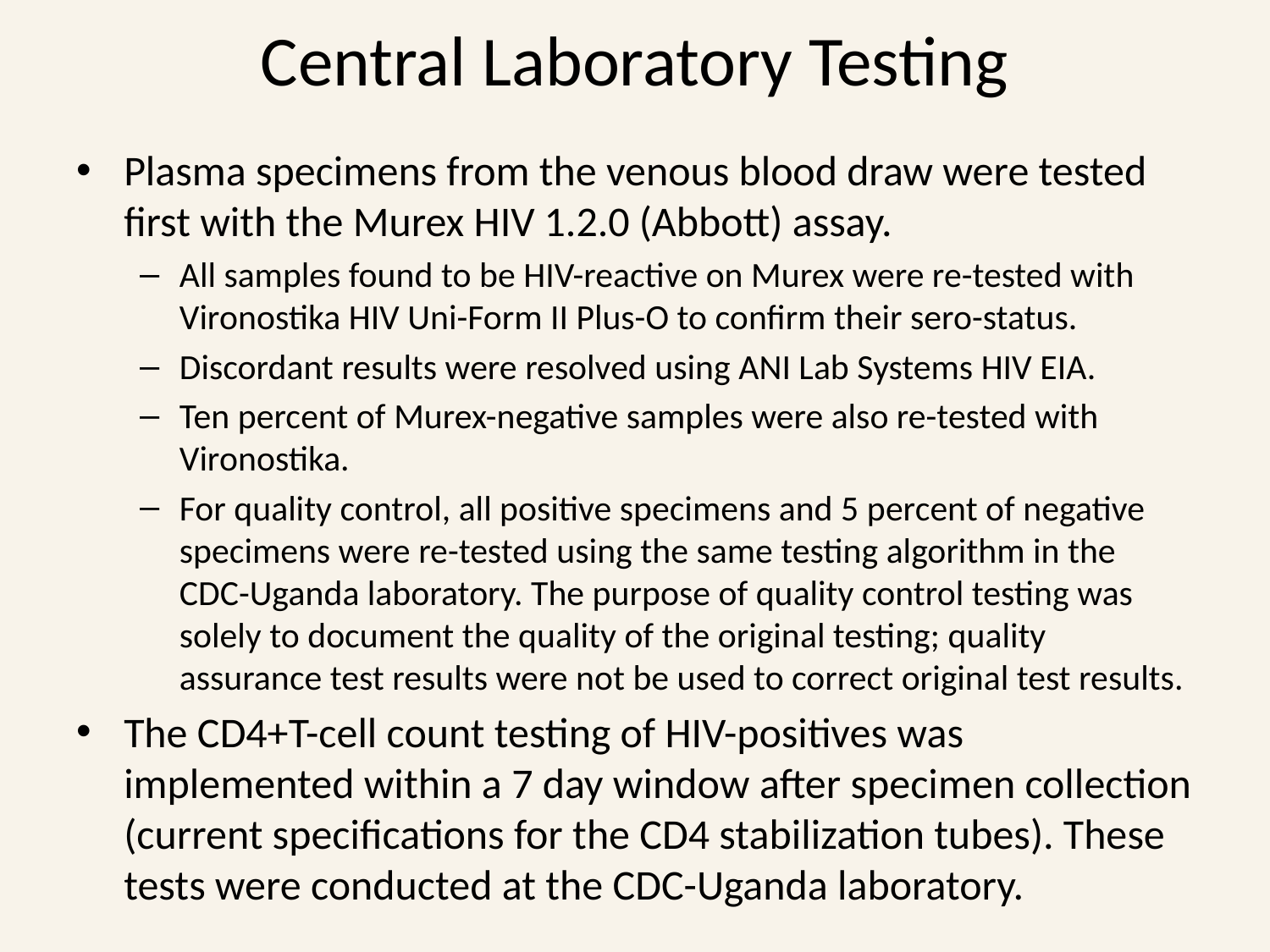

# Central Laboratory Testing
Plasma specimens from the venous blood draw were tested first with the Murex HIV 1.2.0 (Abbott) assay.
All samples found to be HIV-reactive on Murex were re-tested with Vironostika HIV Uni-Form II Plus-O to confirm their sero-status.
Discordant results were resolved using ANI Lab Systems HIV EIA.
Ten percent of Murex-negative samples were also re-tested with Vironostika.
For quality control, all positive specimens and 5 percent of negative specimens were re-tested using the same testing algorithm in the CDC-Uganda laboratory. The purpose of quality control testing was solely to document the quality of the original testing; quality assurance test results were not be used to correct original test results.
The CD4+T-cell count testing of HIV-positives was implemented within a 7 day window after specimen collection (current specifications for the CD4 stabilization tubes). These tests were conducted at the CDC-Uganda laboratory.